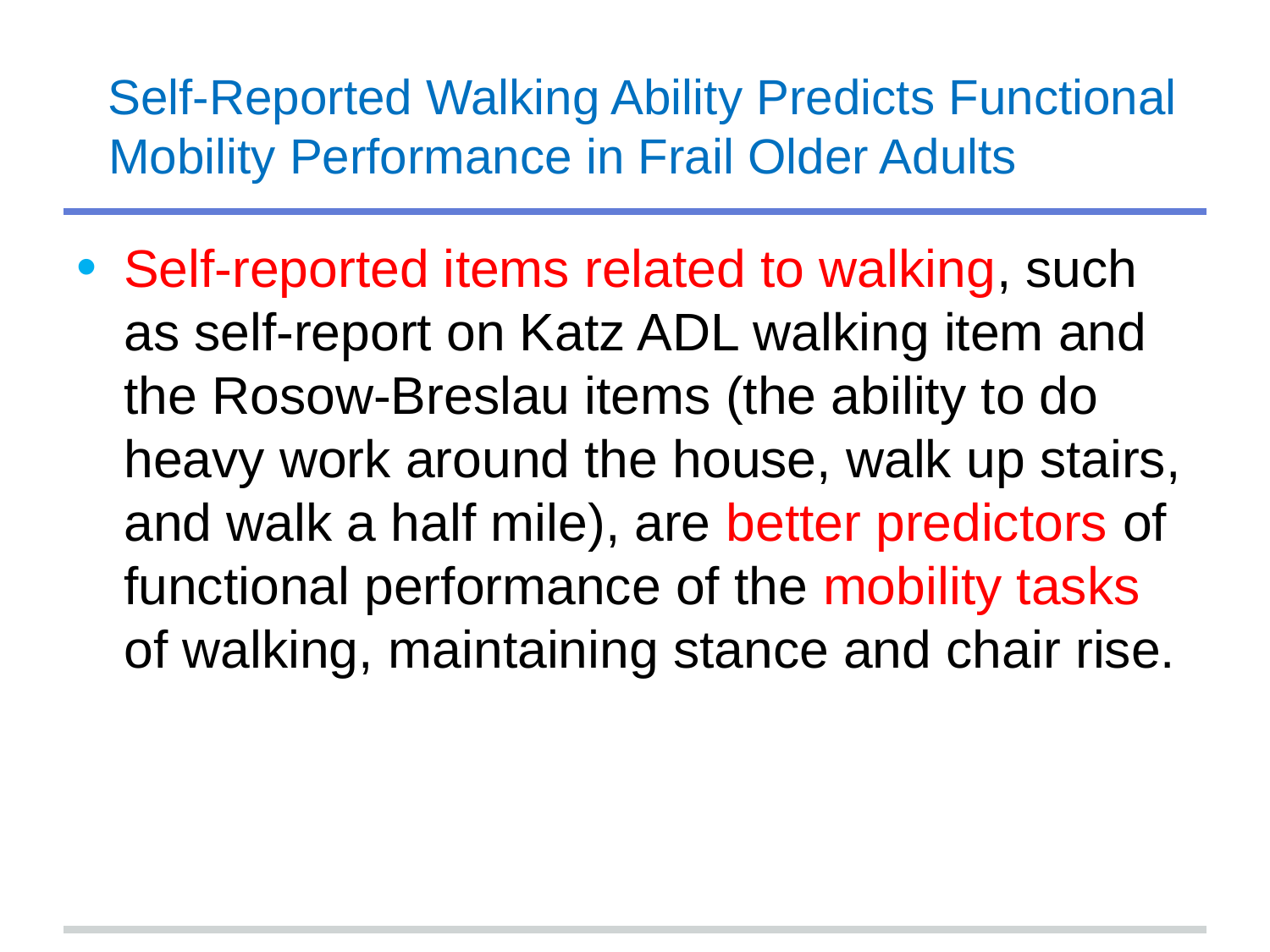

# Self-Reported Walking Ability Predicts Functional Mobility Performance in Frail Older Adults
Self-reported items related to walking, such as self-report on Katz ADL walking item and the Rosow-Breslau items (the ability to do heavy work around the house, walk up stairs, and walk a half mile), are better predictors of functional performance of the mobility tasks of walking, maintaining stance and chair rise.